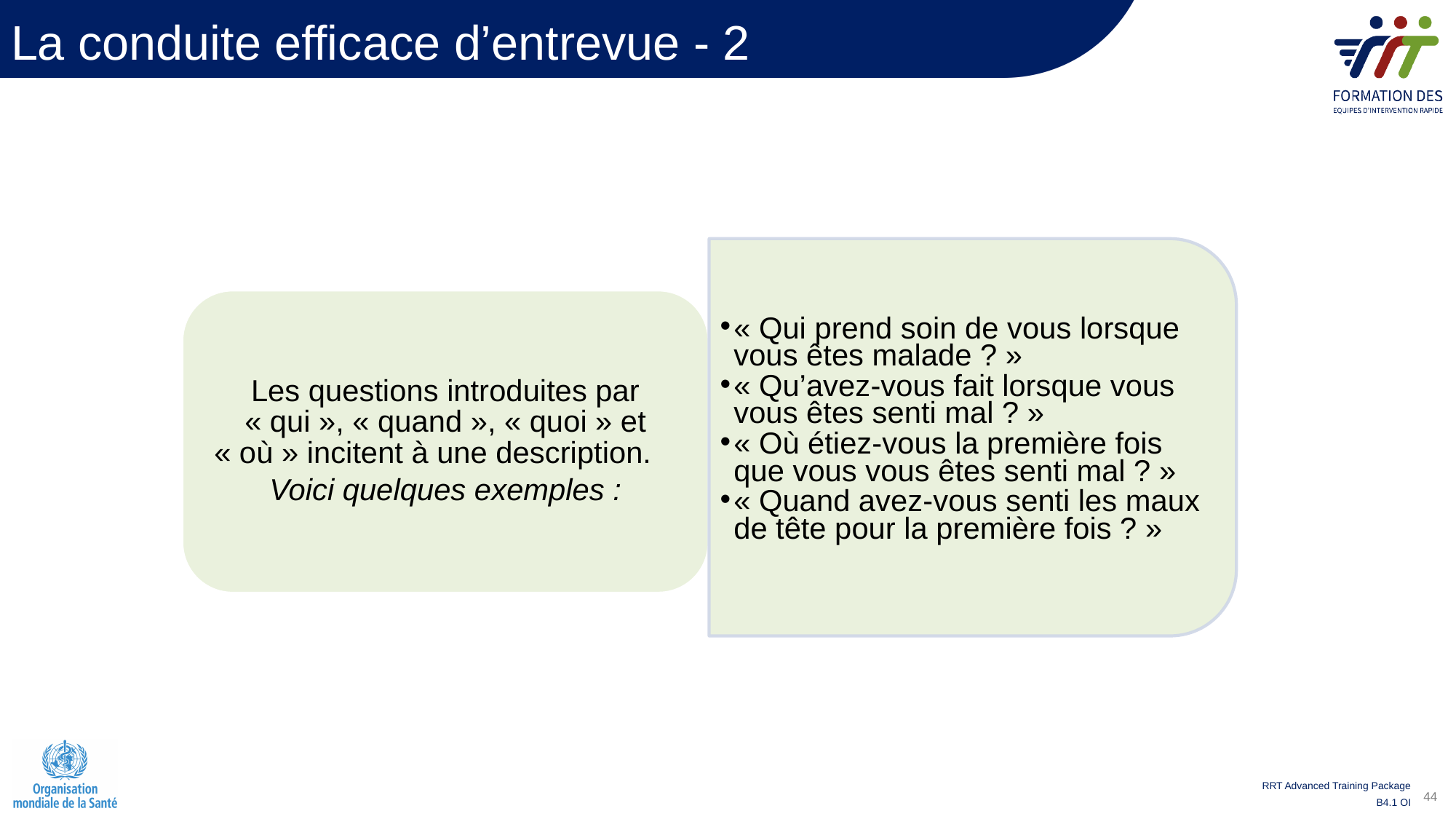

La conduite efficace d’entrevue - 2

« Qui prend soin de vous lorsque vous êtes malade ? »
« Qu’avez-vous fait lorsque vous vous êtes senti mal ? »
« Où étiez-vous la première fois que vous vous êtes senti mal ? »
« Quand avez-vous senti les maux de tête pour la première fois ? »
Les questions introduites par « qui », « quand », « quoi » et « où » incitent à une description.
Voici quelques exemples :